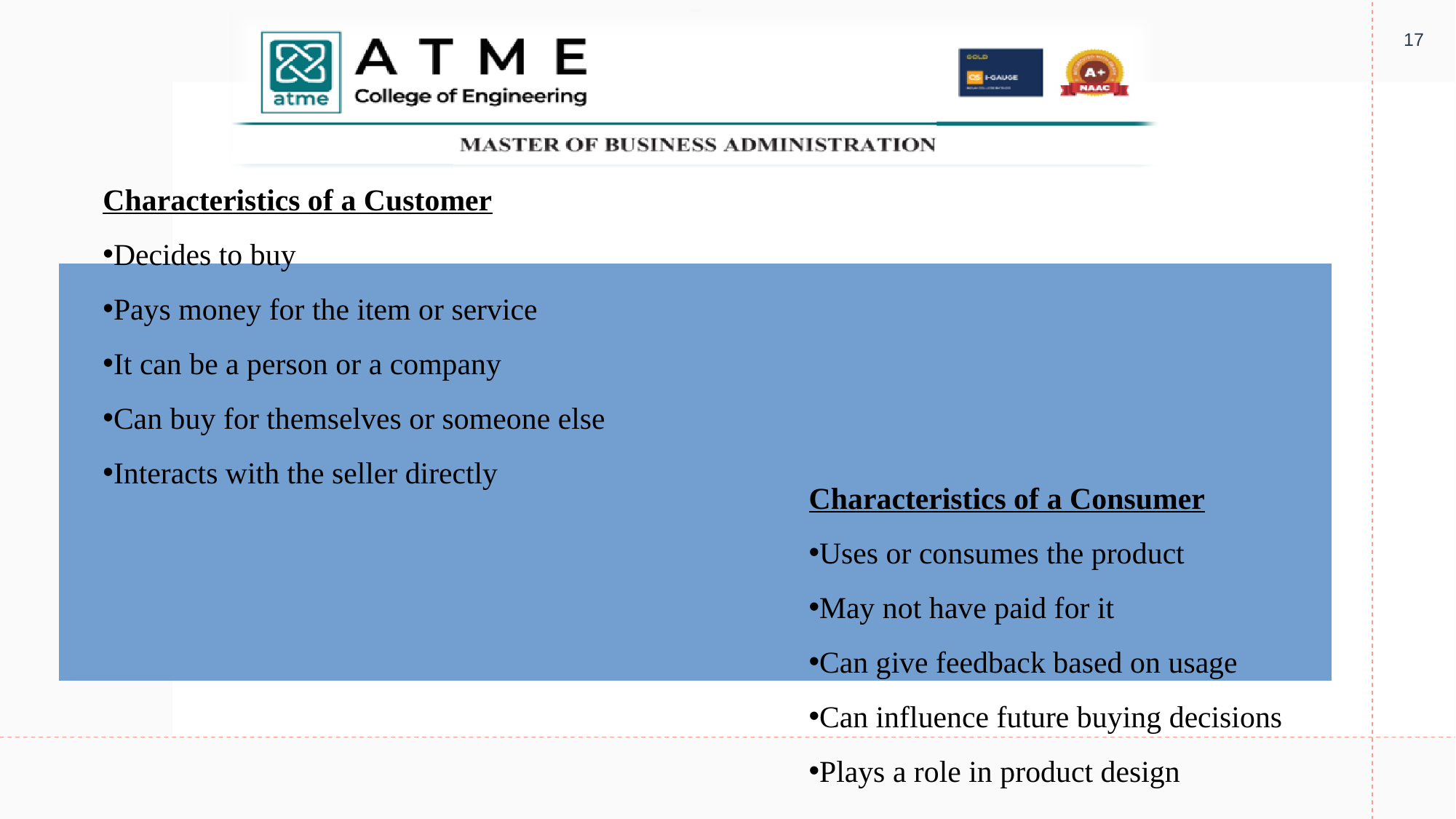

17
#
Characteristics of a Customer
Decides to buy
Pays money for the item or service
It can be a person or a company
Can buy for themselves or someone else
Interacts with the seller directly

Characteristics of a Consumer
Uses or consumes the product
May not have paid for it
Can give feedback based on usage
Can influence future buying decisions
Plays a role in product design